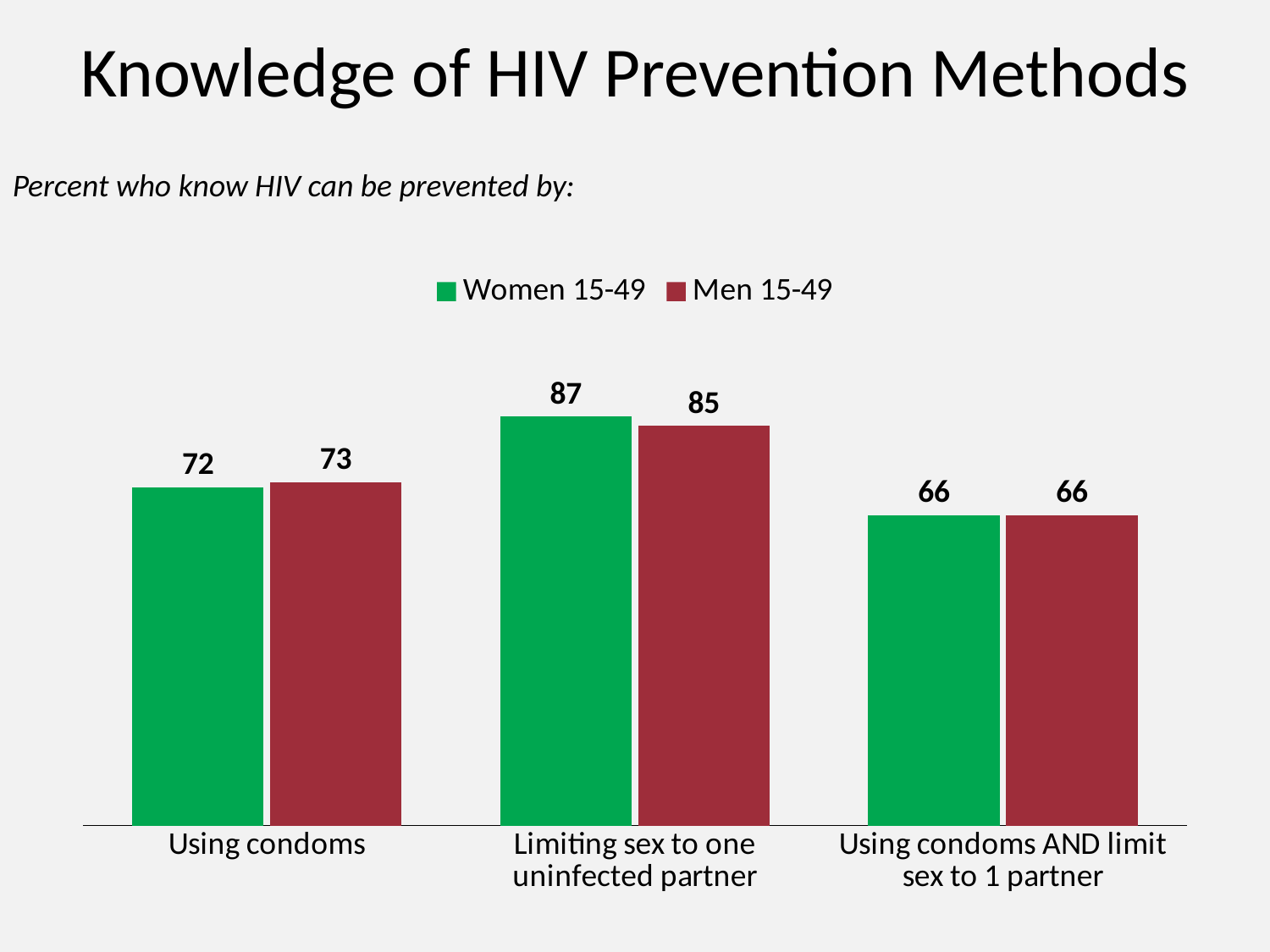

# Knowledge of HIV Prevention Methods
Percent who know HIV can be prevented by:

### Chart

| Category | Women 15-49 | Men 15-49 |
|---|---|---|
| Using condoms | 72.0 | 73.0 |
| Limiting sex to one uninfected partner | 87.0 | 85.0 |
| Using condoms AND limit sex to 1 partner | 66.0 | 66.0 |